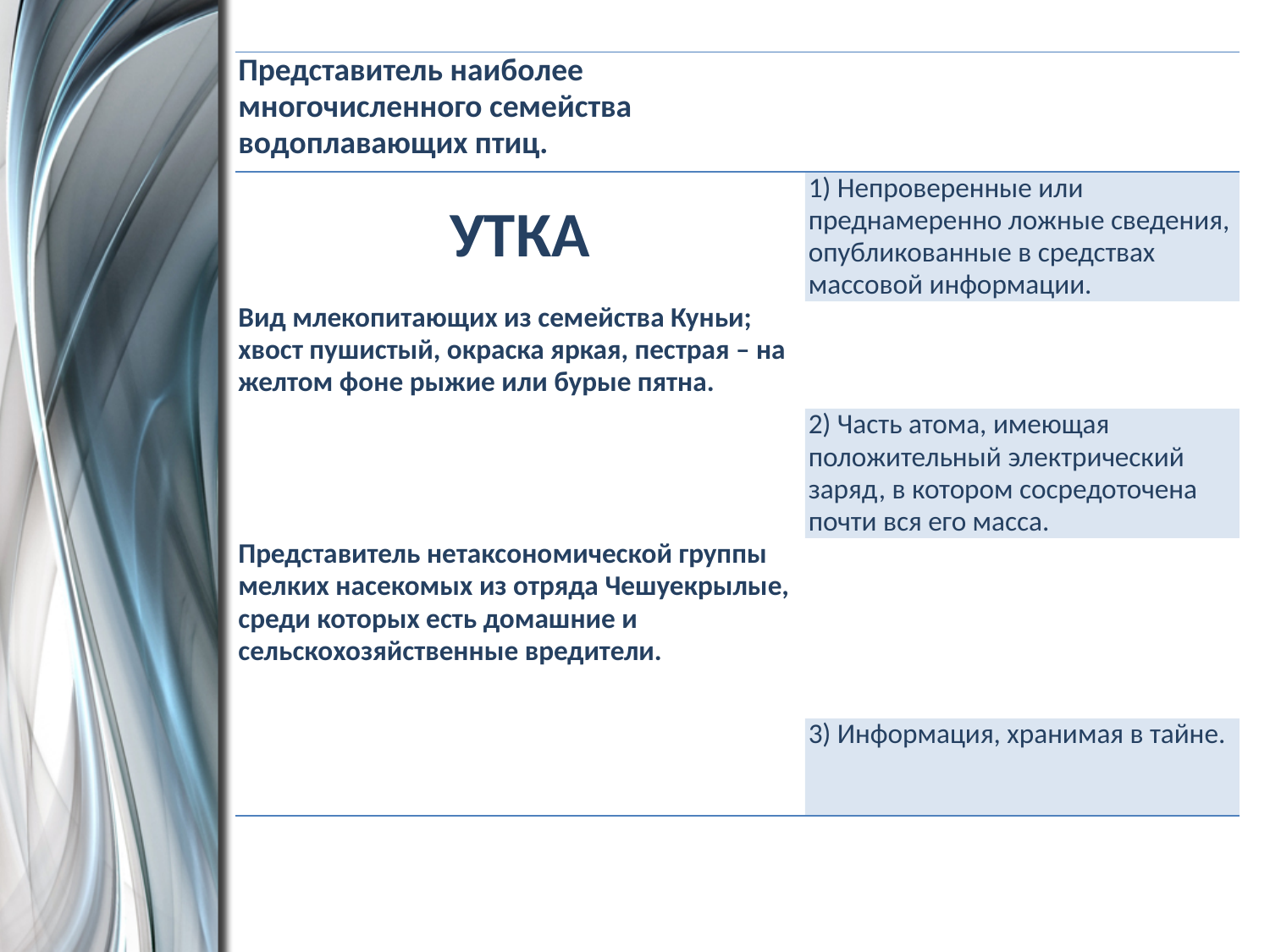

| Представитель наиболее многочисленного семейства водоплавающих птиц. |  |
| --- | --- |
| УТКА | 1) Непроверенные или преднамеренно ложные сведения, опубликованные в средствах массовой информации. |
| Вид млекопитающих из семейства Куньи; хвост пушистый, окраска яркая, пестрая – на желтом фоне рыжие или бурые пятна. |  |
|  | 2) Часть атома, имеющая положительный электрический заряд, в котором сосредоточена почти вся его масса. |
| Представитель нетаксономической группы мелких насекомых из отряда Чешуекрылые, среди которых есть домашние и сельскохозяйственные вредители. |  |
|  | 3) Информация, хранимая в тайне. |